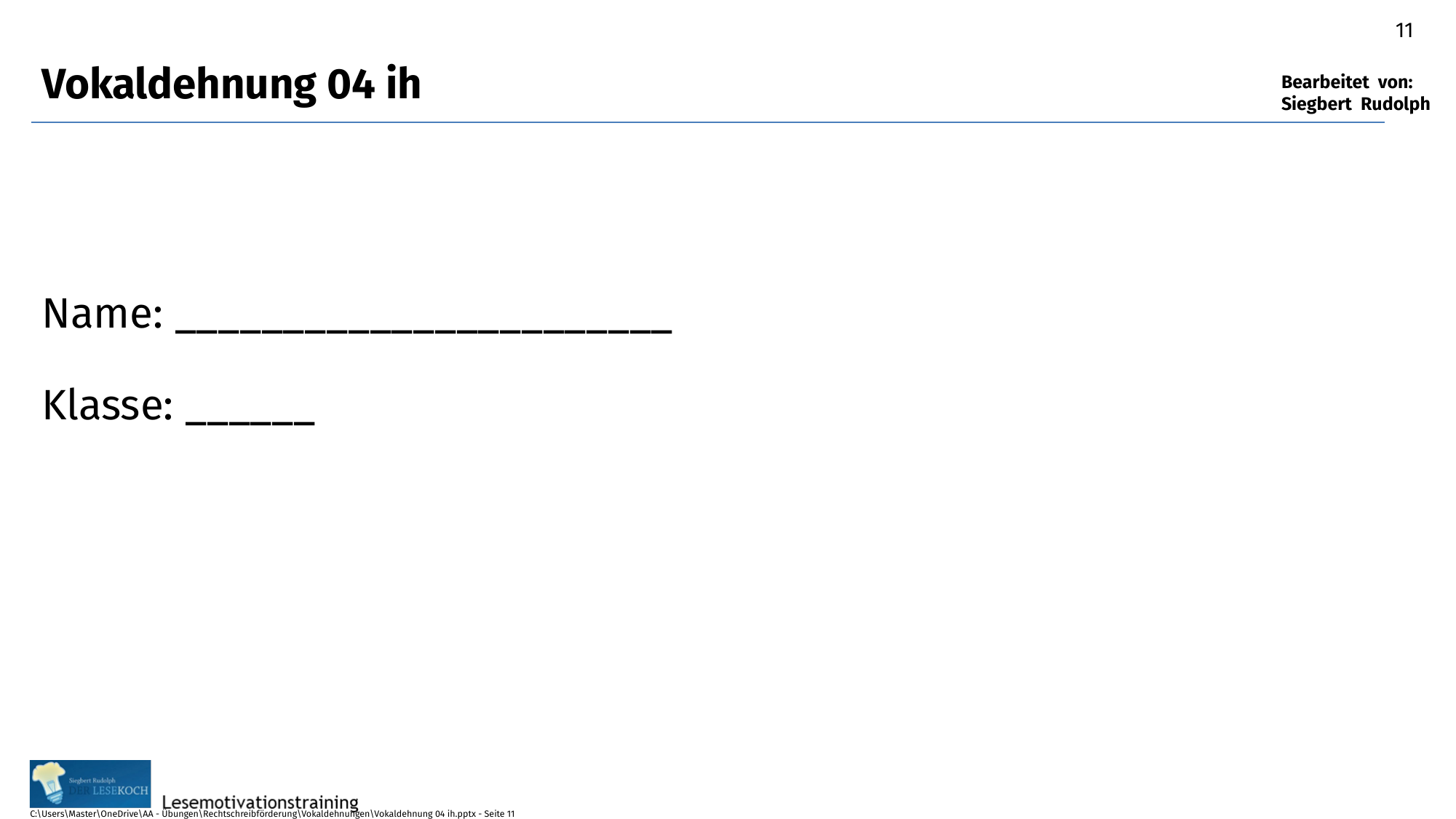

# Vokaldehnung 04 ih Name: _______________________ Klasse: ______
11

C:\Users\Master\OneDrive\AA - Übungen\Rechtschreibförderung\Vokaldehnungen\Vokaldehnung 04 ih.pptx - Seite 11